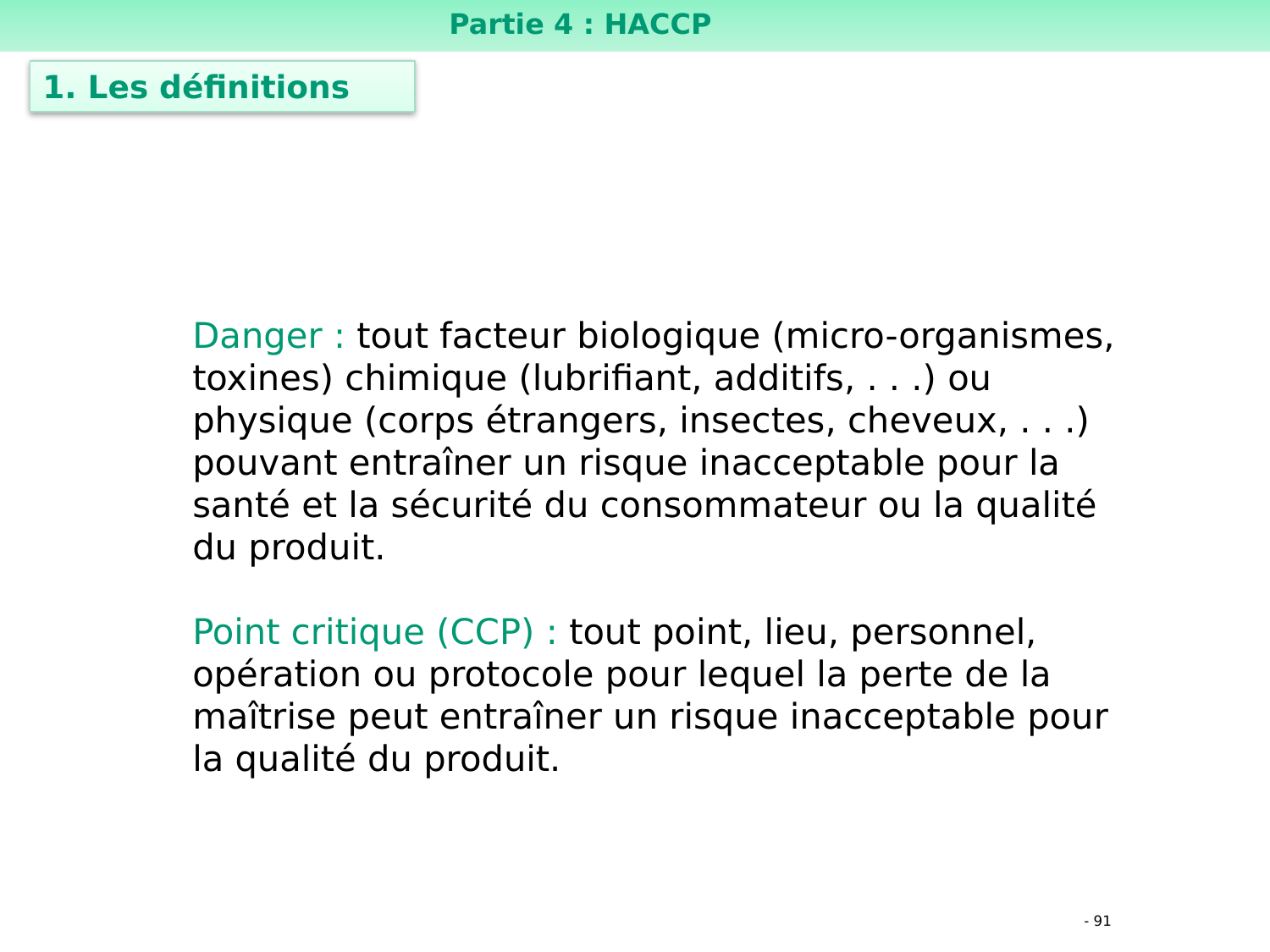

Partie 4 : HACCP
1. Les définitions
Danger : tout facteur biologique (micro-organismes, toxines) chimique (lubrifiant, additifs, . . .) ou physique (corps étrangers, insectes, cheveux, . . .) pouvant entraîner un risque inacceptable pour la santé et la sécurité du consommateur ou la qualité du produit.

Point critique (CCP) : tout point, lieu, personnel, opération ou protocole pour lequel la perte de la maîtrise peut entraîner un risque inacceptable pour la qualité du produit.